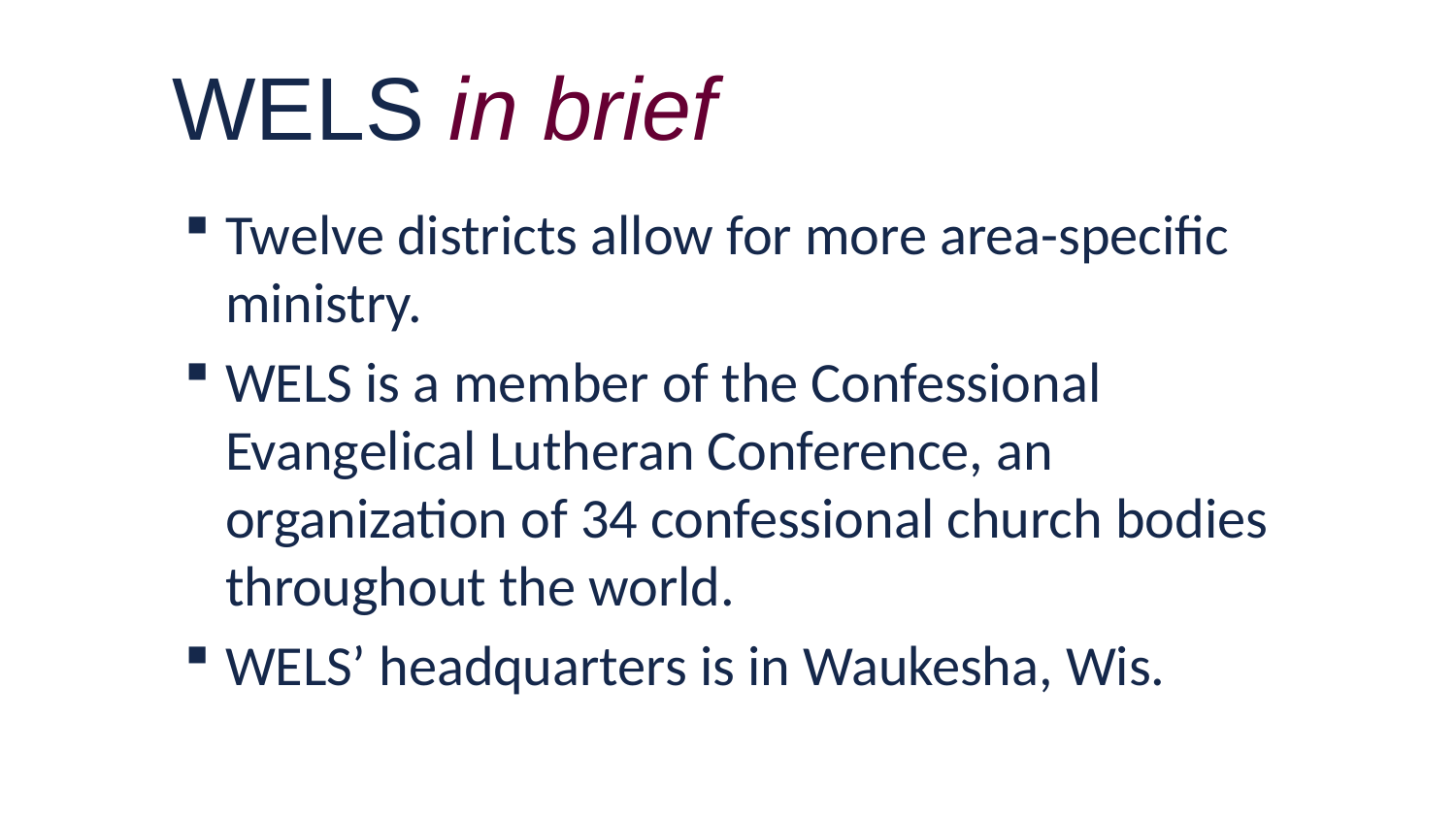

# WELS in brief
Twelve districts allow for more area-specific ministry.
WELS is a member of the Confessional Evangelical Lutheran Conference, an organization of 34 confessional church bodies throughout the world.
WELS’ headquarters is in Waukesha, Wis.